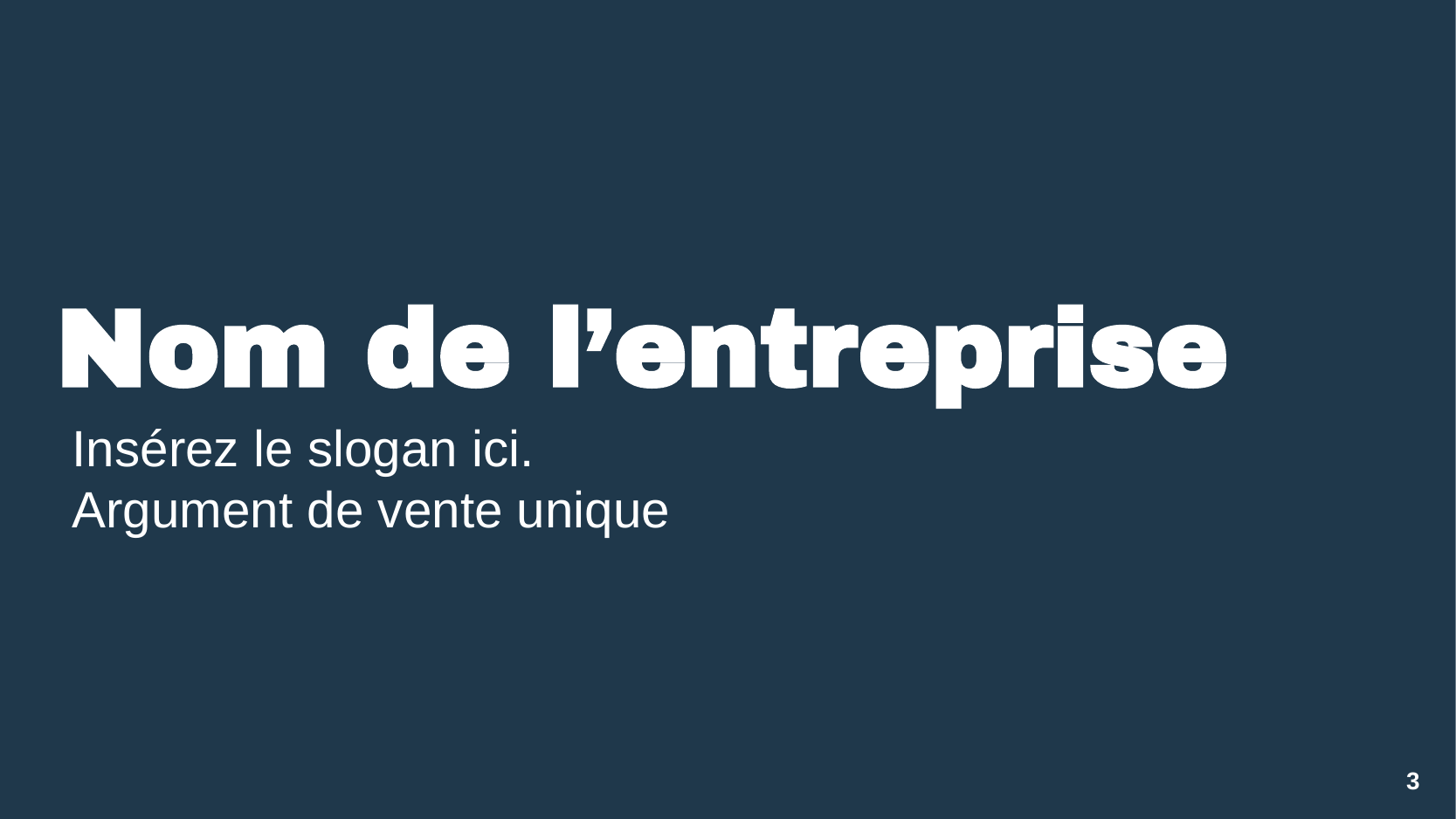

# Nom de l’entreprise
Insérez le slogan ici.
Argument de vente unique